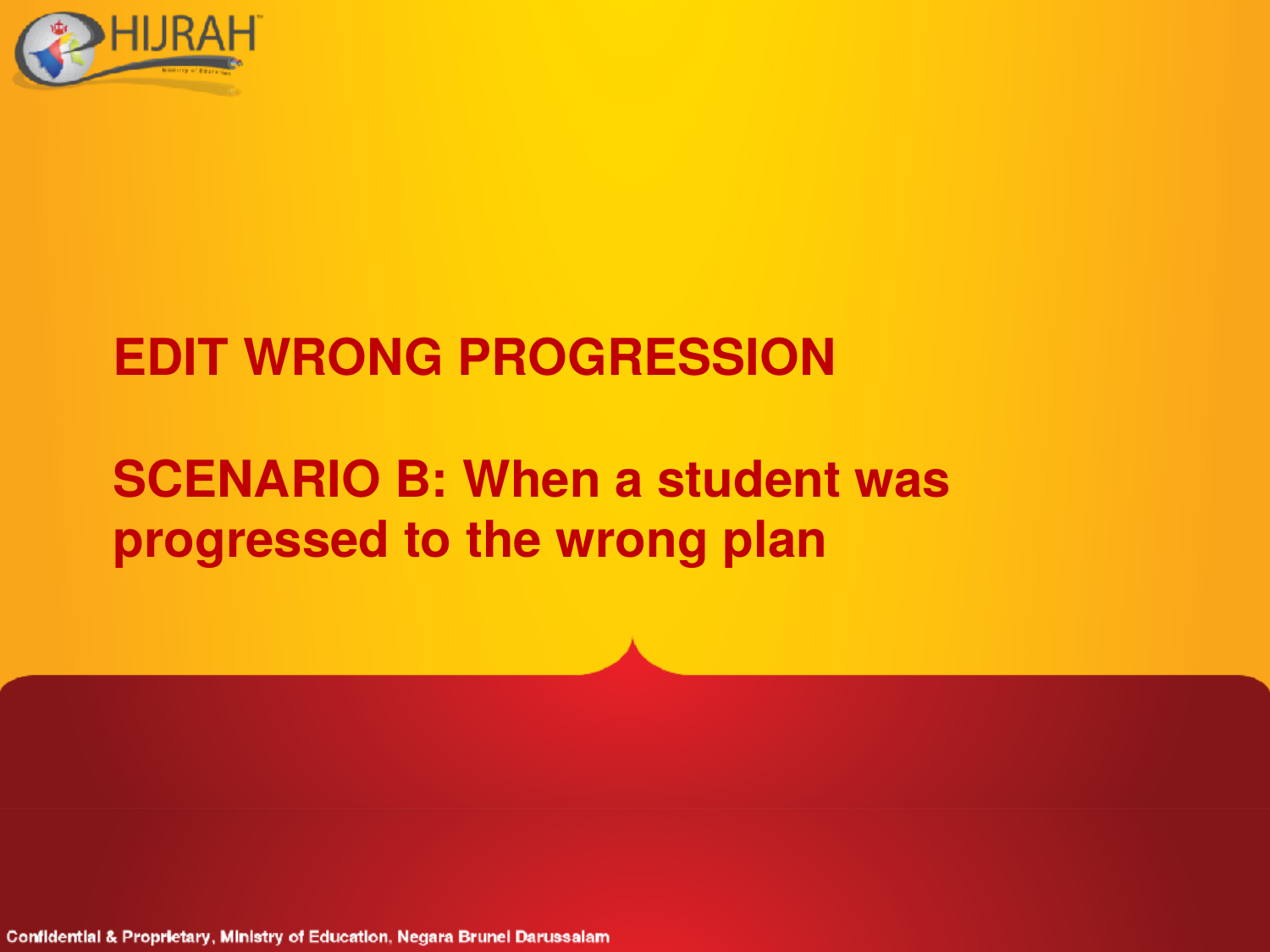

# Edit wrong progression Scenario B: When a student was progressed to the wrong plan